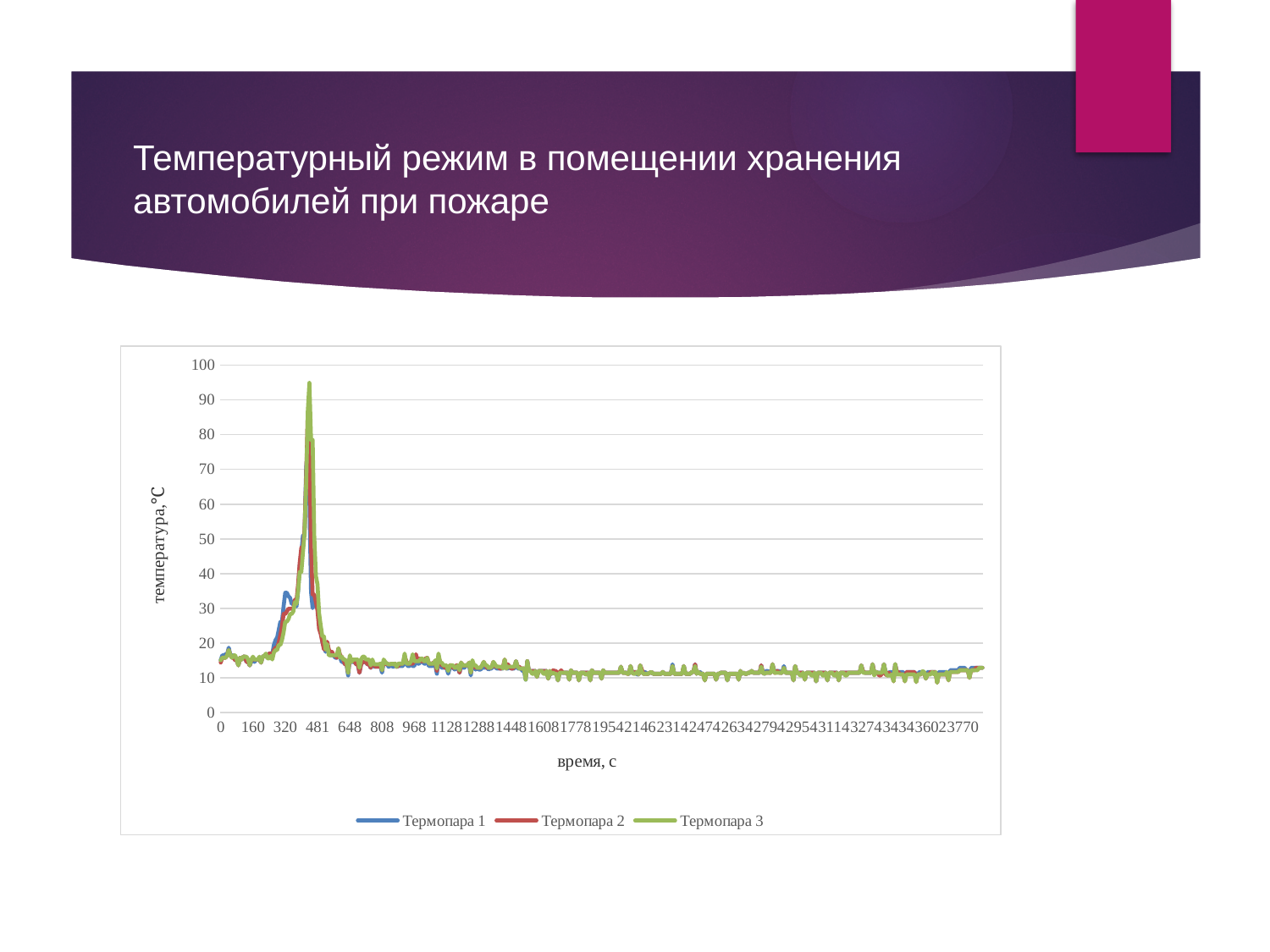

# Температурный режим в помещении хранения автомобилей при пожаре

### Chart

| Category |  |  |  |
|---|---|---|---|
| 0 | 15.1 | 14.4 | 15.1 |
| 9 | 16.5 | 15.8 | 15.8 |
| 16 | 16.5 | 15.8 | 15.8 |
| 25 | 16.8 | 15.8 | 15.8 |
| 32 | 16.8 | 16.5 | 16.5 |
| 40 | 18.7 | 18.0 | 18.0 |
| 49 | 16.5 | 16.5 | 16.5 |
| 56 | 16.5 | 15.8 | 15.8 |
| 65 | 16.5 | 15.8 | 16.5 |
| 72 | 15.1 | 15.1 | 16.5 |
| 80 | 15.1 | 15.1 | 15.1 |
| 89 | 13.6 | 13.6 | 13.6 |
| 96 | 15.8 | 15.8 | 15.8 |
| 105 | 15.3 | 15.3 | 15.3 |
| 112 | 16.1 | 16.1 | 16.1 |
| 120 | 16.1 | 16.1 | 16.1 |
| 129 | 14.6 | 14.6 | 16.1 |
| 136 | 14.6 | 14.6 | 15.3 |
| 145 | 13.6 | 13.6 | 13.6 |
| 152 | 14.6 | 15.3 | 15.3 |
| 160 | 15.3 | 15.3 | 16.1 |
| 169 | 14.6 | 15.3 | 15.3 |
| 176 | 15.3 | 15.3 | 15.3 |
| 185 | 15.3 | 15.3 | 15.3 |
| 192 | 15.3 | 15.3 | 16.1 |
| 200 | 14.4 | 14.4 | 14.4 |
| 209 | 16.1 | 16.1 | 16.1 |
| 216 | 16.3 | 16.3 | 16.3 |
| 225 | 16.3 | 16.3 | 17.0 |
| 232 | 16.3 | 16.3 | 15.6 |
| 240 | 17.0 | 17.0 | 15.6 |
| 249 | 17.0 | 17.0 | 16.3 |
| 256 | 16.8 | 16.8 | 15.3 |
| 265 | 19.5 | 18.0 | 17.3 |
| 272 | 20.9 | 18.7 | 18.0 |
| 280 | 21.6 | 18.7 | 18.0 |
| 289 | 23.8 | 20.2 | 19.5 |
| 296 | 26.2 | 22.4 | 19.5 |
| 305 | 26.2 | 24.8 | 20.9 |
| 312 | 30.6 | 28.4 | 23.1 |
| 320 | 34.5 | 28.4 | 26.2 |
| 329 | 34.5 | 29.1 | 26.2 |
| 336 | 33.5 | 29.9 | 26.9 |
| 345 | 33.0 | 29.9 | 28.4 |
| 352 | 31.3 | 29.9 | 28.4 |
| 360 | 31.3 | 29.9 | 29.1 |
| 369 | 31.8 | 32.5 | 31.8 |
| 376 | 30.6 | 32.3 | 31.3 |
| 385 | 35.2 | 37.1 | 35.2 |
| 392 | 42.4 | 43.2 | 40.5 |
| 400 | 46.1 | 47.5 | 40.5 |
| 409 | 50.9 | 47.5 | 46.1 |
| 416 | 50.9 | 52.6 | 51.6 |
| 425 | 70.7 | 68.3 | 66.1 |
| 433 | 75.1 | 86.0 | 86.7 |
| 440 | 61.6 | 77.3 | 94.9 |
| 449 | 34.7 | 47.5 | 78.5 |
| 456 | 30.1 | 34.0 | 78.5 |
| 465 | 32.5 | 34.0 | 50.9 |
| 473 | 32.5 | 31.8 | 39.3 |
| 481 | 32.3 | 29.4 | 36.9 |
| 489 | 26.5 | 24.1 | 28.6 |
| 496 | 24.1 | 22.6 | 25.0 |
| 505 | 20.4 | 20.4 | 21.9 |
| 513 | 19.0 | 18.2 | 21.9 |
| 528 | 17.5 | 18.2 | 18.2 |
| 537 | 19.7 | 20.4 | 19.7 |
| 545 | 17.3 | 18.2 | 16.5 |
| 552 | 16.5 | 17.3 | 16.5 |
| 561 | 16.5 | 17.5 | 16.5 |
| 568 | 16.5 | 16.5 | 16.5 |
| 577 | 15.8 | 16.5 | 16.5 |
| 585 | 15.8 | 15.8 | 16.5 |
| 592 | 17.8 | 18.5 | 18.5 |
| 601 | 15.8 | 16.5 | 15.8 |
| 608 | 14.6 | 16.1 | 16.1 |
| 617 | 14.6 | 15.3 | 15.3 |
| 625 | 13.9 | 13.9 | 15.3 |
| 632 | 13.9 | 13.9 | 14.6 |
| 641 | 10.7 | 11.5 | 11.5 |
| 648 | 15.8 | 15.8 | 16.5 |
| 657 | 14.6 | 15.3 | 14.6 |
| 665 | 14.6 | 15.3 | 15.3 |
| 672 | 14.6 | 14.6 | 15.3 |
| 681 | 13.9 | 13.9 | 15.3 |
| 688 | 13.9 | 13.9 | 15.3 |
| 697 | 11.5 | 11.5 | 12.9 |
| 705 | 13.9 | 13.9 | 15.3 |
| 712 | 14.6 | 14.6 | 16.1 |
| 721 | 14.6 | 14.6 | 16.1 |
| 728 | 14.6 | 14.6 | 15.3 |
| 737 | 13.9 | 13.9 | 15.3 |
| 745 | 13.9 | 13.9 | 15.3 |
| 752 | 12.9 | 12.9 | 13.6 |
| 761 | 14.6 | 14.6 | 15.3 |
| 768 | 13.2 | 13.9 | 13.9 |
| 777 | 13.2 | 13.2 | 13.9 |
| 785 | 13.2 | 13.2 | 13.9 |
| 792 | 13.4 | 13.2 | 13.9 |
| 801 | 13.4 | 14.1 | 14.1 |
| 808 | 11.5 | 12.2 | 12.2 |
| 817 | 14.6 | 14.6 | 15.3 |
| 825 | 13.9 | 13.9 | 14.6 |
| 832 | 14.1 | 14.1 | 14.1 |
| 841 | 13.2 | 13.9 | 13.9 |
| 848 | 13.4 | 13.9 | 13.9 |
| 857 | 13.4 | 14.1 | 14.1 |
| 865 | 13.2 | 13.9 | 13.9 |
| 872 | 14.1 | 14.1 | 14.1 |
| 881 | 13.2 | 13.2 | 13.2 |
| 888 | 13.4 | 13.4 | 14.1 |
| 897 | 13.4 | 14.1 | 14.1 |
| 905 | 13.4 | 14.1 | 14.1 |
| 912 | 13.4 | 14.1 | 14.1 |
| 921 | 16.3 | 16.3 | 17.0 |
| 928 | 14.1 | 14.8 | 14.1 |
| 937 | 13.4 | 14.1 | 14.1 |
| 945 | 13.4 | 14.1 | 14.1 |
| 952 | 14.1 | 14.1 | 14.8 |
| 961 | 13.4 | 14.1 | 16.8 |
| 968 | 13.4 | 14.8 | 14.8 |
| 977 | 16.1 | 16.8 | 14.8 |
| 985 | 14.1 | 14.8 | 14.8 |
| 992 | 14.1 | 15.6 | 14.8 |
| 1001 | 14.8 | 14.8 | 15.6 |
| 1008 | 14.8 | 14.8 | 15.6 |
| 1017 | 14.1 | 14.8 | 14.8 |
| 1025 | 14.1 | 15.6 | 14.8 |
| 1032 | 15.1 | 15.8 | 15.8 |
| 1041 | 13.4 | 14.1 | 14.1 |
| 1048 | 13.4 | 14.1 | 14.1 |
| 1057 | 13.4 | 14.1 | 14.1 |
| 1065 | 13.6 | 14.4 | 14.1 |
| 1072 | 13.6 | 14.4 | 15.1 |
| 1081 | 11.2 | 12.0 | 12.7 |
| 1088 | 16.3 | 16.3 | 17.0 |
| 1097 | 13.6 | 14.4 | 14.4 |
| 1105 | 12.9 | 13.6 | 14.4 |
| 1112 | 12.9 | 13.6 | 13.6 |
| 1121 | 12.9 | 12.9 | 13.6 |
| 1128 | 12.9 | 12.9 | 13.6 |
| 1137 | 11.2 | 12.7 | 12.0 |
| 1145 | 12.9 | 13.6 | 13.6 |
| 1152 | 12.9 | 13.6 | 13.6 |
| 1161 | 12.9 | 12.9 | 13.6 |
| 1168 | 12.4 | 12.9 | 12.9 |
| 1177 | 12.9 | 13.6 | 12.9 |
| 1185 | 12.9 | 13.6 | 13.6 |
| 1192 | 11.5 | 11.5 | 12.2 |
| 1201 | 13.6 | 14.4 | 14.4 |
| 1208 | 12.9 | 13.6 | 13.6 |
| 1217 | 12.9 | 13.6 | 13.6 |
| 1225 | 13.6 | 13.6 | 13.6 |
| 1232 | 13.6 | 13.6 | 13.6 |
| 1241 | 13.6 | 14.4 | 14.4 |
| 1248 | 10.7 | 11.5 | 11.5 |
| 1257 | 14.4 | 14.4 | 15.1 |
| 1265 | 12.9 | 13.6 | 13.6 |
| 1272 | 12.4 | 12.9 | 13.6 |
| 1281 | 12.9 | 12.9 | 12.9 |
| 1288 | 12.4 | 12.9 | 12.9 |
| 1297 | 12.4 | 12.9 | 12.9 |
| 1305 | 12.9 | 13.6 | 13.6 |
| 1312 | 12.9 | 14.6 | 14.6 |
| 1321 | 12.9 | 13.6 | 13.6 |
| 1328 | 12.9 | 12.9 | 13.6 |
| 1337 | 12.4 | 12.9 | 12.9 |
| 1345 | 12.7 | 12.9 | 12.9 |
| 1352 | 12.7 | 13.2 | 13.2 |
| 1361 | 14.1 | 14.6 | 14.6 |
| 1368 | 13.2 | 13.2 | 13.9 |
| 1377 | 12.7 | 13.2 | 13.2 |
| 1385 | 12.7 | 13.2 | 13.2 |
| 1392 | 12.7 | 12.7 | 13.2 |
| 1401 | 12.7 | 12.7 | 13.2 |
| 1408 | 12.7 | 13.2 | 12.7 |
| 1417 | 14.8 | 15.3 | 15.3 |
| 1425 | 12.7 | 12.7 | 12.7 |
| 1432 | 12.7 | 13.9 | 13.2 |
| 1441 | 13.2 | 13.2 | 13.2 |
| 1448 | 12.7 | 12.7 | 13.2 |
| 1457 | 12.7 | 12.7 | 13.2 |
| 1465 | 12.7 | 13.2 | 13.2 |
| 1472 | 14.8 | 14.8 | 14.8 |
| 1481 | 12.7 | 13.2 | 13.2 |
| 1488 | 12.7 | 13.2 | 12.7 |
| 1497 | 12.7 | 12.7 | 12.7 |
| 1505 | 12.0 | 12.7 | 12.7 |
| 1512 | 12.0 | 12.7 | 12.7 |
| 1521 | 9.5 | 10.3 | 9.5 |
| 1528 | 14.8 | 14.8 | 14.8 |
| 1537 | 12.0 | 12.0 | 12.0 |
| 1545 | 12.0 | 12.0 | 12.0 |
| 1552 | 12.0 | 12.0 | 11.2 |
| 1561 | 12.0 | 12.0 | 11.2 |
| 1568 | 12.0 | 12.0 | 12.0 |
| 1577 | 10.3 | 10.3 | 10.3 |
| 1585 | 12.0 | 12.0 | 12.0 |
| 1592 | 12.0 | 12.0 | 12.0 |
| 1601 | 12.0 | 12.0 | 12.0 |
| 1608 | 12.0 | 12.0 | 11.2 |
| 1617 | 12.0 | 12.0 | 11.2 |
| 1625 | 12.0 | 12.0 | 12.0 |
| 1632 | 9.8 | 9.8 | 9.8 |
| 1641 | 11.2 | 12.0 | 12.0 |
| 1648 | 11.2 | 11.2 | 11.2 |
| 1657 | 11.5 | 12.2 | 11.5 |
| 1665 | 12.0 | 12.0 | 11.2 |
| 1680 | 11.2 | 12.0 | 11.2 |
| 1689 | 9.3 | 9.3 | 9.3 |
| 1697 | 11.5 | 11.5 | 11.5 |
| 1704 | 11.5 | 12.2 | 11.5 |
| 1713 | 11.5 | 11.5 | 11.5 |
| 1720 | 11.5 | 11.5 | 11.5 |
| 1729 | 11.5 | 11.5 | 11.5 |
| 1738 | 11.5 | 11.5 | 11.5 |
| 1745 | 9.5 | 9.5 | 9.5 |
| 1754 | 12.2 | 12.2 | 12.2 |
| 1761 | 11.5 | 11.5 | 11.5 |
| 1770 | 11.5 | 11.5 | 11.5 |
| 1778 | 11.5 | 11.5 | 11.5 |
| 1793 | 11.5 | 11.5 | 11.5 |
| 1802 | 9.3 | 9.3 | 9.3 |
| 1810 | 11.5 | 11.5 | 11.5 |
| 1817 | 11.5 | 11.5 | 11.5 |
| 1826 | 11.5 | 11.5 | 11.5 |
| 1833 | 11.5 | 11.5 | 11.0 |
| 1842 | 11.5 | 11.5 | 11.0 |
| 1850 | 11.5 | 11.5 | 11.5 |
| 1857 | 9.3 | 9.3 | 9.3 |
| 1866 | 12.2 | 12.2 | 12.2 |
| 1873 | 11.5 | 11.5 | 11.5 |
| 1882 | 11.5 | 11.5 | 11.5 |
| 1890 | 11.5 | 11.5 | 11.5 |
| 1898 | 11.5 | 11.5 | 11.5 |
| 1906 | 11.5 | 11.5 | 11.5 |
| 1913 | 9.8 | 9.8 | 9.8 |
| 1922 | 12.2 | 12.2 | 12.2 |
| 1930 | 11.5 | 11.5 | 11.5 |
| 1945 | 11.5 | 11.5 | 11.5 |
| 1954 | 11.5 | 11.5 | 11.5 |
| 1961 | 11.5 | 11.5 | 11.5 |
| 1977 | 11.5 | 11.5 | 11.5 |
| 1986 | 11.5 | 11.5 | 11.5 |
| 1994 | 11.5 | 11.5 | 11.5 |
| 2009 | 11.5 | 11.5 | 11.5 |
| 2018 | 11.5 | 11.5 | 11.5 |
| 2026 | 11.5 | 11.5 | 11.5 |
| 2033 | 13.2 | 13.2 | 13.2 |
| 2042 | 11.5 | 11.5 | 11.5 |
| 2049 | 11.5 | 11.5 | 11.5 |
| 2058 | 11.5 | 11.5 | 11.5 |
| 2066 | 11.5 | 11.2 | 11.2 |
| 2081 | 11.2 | 11.2 | 11.2 |
| 2090 | 13.4 | 13.4 | 13.4 |
| 2098 | 11.5 | 11.5 | 11.5 |
| 2113 | 11.7 | 11.2 | 11.2 |
| 2122 | 11.7 | 11.7 | 11.2 |
| 2130 | 11.0 | 11.7 | 11.7 |
| 2137 | 11.0 | 11.0 | 11.0 |
| 2146 | 13.6 | 13.6 | 13.6 |
| 2153 | 11.7 | 12.4 | 11.7 |
| 2162 | 11.2 | 11.2 | 11.2 |
| 2170 | 11.7 | 11.2 | 11.2 |
| 2185 | 11.2 | 11.2 | 11.2 |
| 2194 | 11.2 | 11.2 | 11.2 |
| 2202 | 11.5 | 11.5 | 11.5 |
| 2209 | 11.7 | 11.7 | 11.7 |
| 2218 | 11.2 | 11.2 | 11.2 |
| 2225 | 11.2 | 11.2 | 11.2 |
| 2234 | 11.2 | 11.2 | 11.2 |
| 2242 | 11.2 | 11.2 | 11.2 |
| 2250 | 11.2 | 11.2 | 11.2 |
| 2258 | 11.2 | 11.2 | 11.2 |
| 2265 | 11.7 | 11.7 | 11.7 |
| 2274 | 11.2 | 11.2 | 11.2 |
| 2281 | 11.2 | 11.2 | 11.2 |
| 2290 | 11.2 | 11.2 | 11.2 |
| 2298 | 11.2 | 11.2 | 11.2 |
| 2305 | 11.2 | 11.2 | 11.2 |
| 2314 | 13.9 | 13.4 | 13.4 |
| 2321 | 11.2 | 11.2 | 11.2 |
| 2330 | 11.2 | 11.2 | 11.2 |
| 2338 | 11.2 | 11.2 | 11.2 |
| 2345 | 11.2 | 11.2 | 11.2 |
| 2354 | 11.2 | 11.2 | 11.2 |
| 2361 | 11.2 | 11.2 | 11.2 |
| 2370 | 13.4 | 13.4 | 13.4 |
| 2378 | 11.2 | 11.2 | 11.2 |
| 2385 | 11.2 | 11.2 | 11.2 |
| 2394 | 11.2 | 11.2 | 11.2 |
| 2401 | 11.2 | 11.2 | 11.2 |
| 2410 | 11.7 | 11.7 | 11.7 |
| 2418 | 11.7 | 11.7 | 11.7 |
| 2425 | 13.9 | 13.9 | 13.4 |
| 2434 | 11.2 | 11.2 | 11.2 |
| 2441 | 11.7 | 11.7 | 11.7 |
| 2450 | 11.7 | 11.2 | 11.2 |
| 2458 | 11.2 | 11.2 | 11.2 |
| 2465 | 11.2 | 11.2 | 11.2 |
| 2474 | 9.3 | 9.3 | 9.3 |
| 2481 | 11.2 | 11.2 | 11.2 |
| 2490 | 11.2 | 11.2 | 11.2 |
| 2498 | 11.2 | 11.2 | 11.2 |
| 2505 | 11.2 | 11.2 | 11.2 |
| 2514 | 11.2 | 11.2 | 11.2 |
| 2521 | 11.2 | 11.2 | 11.2 |
| 2530 | 9.5 | 9.5 | 9.5 |
| 2538 | 11.2 | 11.2 | 11.2 |
| 2545 | 11.2 | 11.2 | 11.2 |
| 2554 | 11.5 | 11.5 | 11.5 |
| 2561 | 11.5 | 11.5 | 11.5 |
| 2570 | 11.5 | 11.5 | 11.5 |
| 2578 | 11.5 | 11.5 | 11.5 |
| 2585 | 9.3 | 9.3 | 9.3 |
| 2594 | 11.2 | 11.2 | 11.2 |
| 2601 | 11.2 | 11.2 | 11.2 |
| 2610 | 11.2 | 11.2 | 11.2 |
| 2618 | 11.2 | 11.2 | 11.2 |
| 2625 | 11.2 | 11.2 | 11.2 |
| 2634 | 11.2 | 11.2 | 11.2 |
| 2641 | 9.5 | 9.5 | 9.5 |
| 2650 | 12.0 | 12.0 | 12.0 |
| 2658 | 11.2 | 11.2 | 11.2 |
| 2665 | 11.5 | 11.5 | 11.5 |
| 2674 | 11.2 | 11.2 | 11.2 |
| 2681 | 11.2 | 11.2 | 11.2 |
| 2690 | 11.5 | 11.5 | 11.5 |
| 2698 | 11.5 | 11.5 | 11.5 |
| 2705 | 12.0 | 12.0 | 12.0 |
| 2714 | 11.5 | 11.5 | 11.5 |
| 2721 | 11.5 | 11.5 | 11.5 |
| 2730 | 11.5 | 11.5 | 11.5 |
| 2738 | 11.5 | 11.5 | 11.5 |
| 2745 | 11.5 | 11.5 | 11.5 |
| 2754 | 13.6 | 13.6 | 13.2 |
| 2761 | 11.5 | 11.5 | 11.5 |
| 2770 | 11.2 | 11.2 | 11.2 |
| 2778 | 12.0 | 11.5 | 11.5 |
| 2785 | 12.0 | 11.5 | 11.5 |
| 2794 | 11.5 | 11.5 | 11.5 |
| 2801 | 11.5 | 11.5 | 11.5 |
| 2810 | 13.9 | 13.9 | 13.9 |
| 2818 | 12.0 | 11.5 | 11.5 |
| 2825 | 12.0 | 11.5 | 11.5 |
| 2834 | 12.0 | 12.0 | 11.5 |
| 2841 | 12.0 | 11.5 | 11.5 |
| 2850 | 11.5 | 11.5 | 11.5 |
| 2858 | 11.5 | 11.5 | 11.5 |
| 2865 | 13.4 | 12.9 | 12.9 |
| 2874 | 11.5 | 11.5 | 11.5 |
| 2881 | 11.5 | 11.5 | 11.5 |
| 2890 | 11.5 | 11.5 | 11.5 |
| 2898 | 11.5 | 11.5 | 11.5 |
| 2905 | 11.5 | 11.5 | 11.5 |
| 2914 | 9.3 | 9.3 | 9.3 |
| 2921 | 13.4 | 13.4 | 13.4 |
| 2930 | 11.5 | 11.5 | 11.5 |
| 2938 | 11.5 | 11.5 | 11.5 |
| 2945 | 11.5 | 11.5 | 10.7 |
| 2954 | 11.5 | 11.5 | 10.7 |
| 2961 | 11.5 | 11.5 | 11.5 |
| 2970 | 9.5 | 9.5 | 9.5 |
| 2978 | 11.5 | 11.5 | 11.5 |
| 2985 | 11.5 | 11.5 | 11.5 |
| 2994 | 11.5 | 11.5 | 11.5 |
| 3001 | 11.5 | 11.5 | 10.7 |
| 3010 | 11.5 | 11.5 | 10.7 |
| 3018 | 11.5 | 11.5 | 11.5 |
| 3026 | 9.0 | 9.0 | 9.0 |
| 3034 | 11.5 | 11.5 | 11.5 |
| 3041 | 11.5 | 11.5 | 11.5 |
| 3050 | 11.5 | 11.5 | 11.5 |
| 3058 | 11.5 | 11.5 | 10.7 |
| 3066 | 11.5 | 11.5 | 10.7 |
| 3074 | 11.5 | 11.5 | 11.5 |
| 3081 | 9.3 | 9.3 | 9.3 |
| 3090 | 11.5 | 11.5 | 11.5 |
| 3098 | 11.5 | 11.5 | 11.5 |
| 3106 | 11.5 | 11.5 | 11.5 |
| 3114 | 11.5 | 11.5 | 10.7 |
| 3121 | 11.5 | 11.5 | 10.7 |
| 3130 | 11.5 | 11.5 | 11.5 |
| 3138 | 9.3 | 9.3 | 9.3 |
| 3146 | 11.5 | 11.5 | 11.5 |
| 3154 | 11.5 | 11.5 | 11.5 |
| 3161 | 11.5 | 11.5 | 11.5 |
| 3170 | 11.5 | 11.5 | 10.7 |
| 3178 | 11.5 | 11.5 | 10.7 |
| 3186 | 11.5 | 11.5 | 11.5 |
| 3194 | 11.5 | 11.5 | 11.5 |
| 3201 | 11.5 | 11.5 | 11.5 |
| 3210 | 11.5 | 11.5 | 11.5 |
| 3218 | 11.5 | 11.5 | 11.5 |
| 3226 | 11.5 | 11.5 | 11.5 |
| 3234 | 11.5 | 11.5 | 11.5 |
| 3241 | 11.5 | 11.5 | 11.5 |
| 3250 | 13.6 | 13.6 | 13.6 |
| 3258 | 12.0 | 12.0 | 11.5 |
| 3266 | 11.5 | 11.5 | 11.5 |
| 3274 | 11.5 | 11.5 | 11.5 |
| 3281 | 11.5 | 11.5 | 11.5 |
| 3290 | 11.5 | 11.5 | 11.5 |
| 3297 | 11.5 | 11.5 | 11.5 |
| 3306 | 13.9 | 13.9 | 13.9 |
| 3314 | 11.5 | 11.5 | 10.7 |
| 3321 | 11.7 | 11.7 | 11.7 |
| 3330 | 11.5 | 11.5 | 11.5 |
| 3337 | 11.5 | 10.7 | 11.5 |
| 3346 | 11.5 | 10.7 | 11.5 |
| 3354 | 11.5 | 11.5 | 11.5 |
| 3361 | 13.9 | 13.9 | 13.9 |
| 3370 | 11.7 | 11.0 | 11.7 |
| 3377 | 11.5 | 10.7 | 10.7 |
| 3386 | 11.5 | 11.5 | 10.7 |
| 3394 | 11.7 | 11.0 | 10.7 |
| 3401 | 11.7 | 11.0 | 11.0 |
| 3410 | 9.8 | 9.0 | 9.0 |
| 3417 | 13.9 | 13.9 | 13.9 |
| 3426 | 11.7 | 11.7 | 11.0 |
| 3434 | 11.7 | 11.7 | 11.0 |
| 3441 | 11.7 | 11.0 | 11.0 |
| 3450 | 11.7 | 11.0 | 11.0 |
| 3457 | 11.7 | 11.0 | 11.0 |
| 3466 | 9.8 | 9.0 | 9.0 |
| 3474 | 11.7 | 11.7 | 11.0 |
| 3481 | 11.7 | 11.7 | 11.0 |
| 3490 | 11.7 | 11.7 | 11.0 |
| 3497 | 11.7 | 11.7 | 11.0 |
| 3506 | 11.7 | 11.7 | 11.0 |
| 3514 | 11.7 | 11.7 | 11.0 |
| 3521 | 9.5 | 8.8 | 8.8 |
| 3530 | 11.0 | 11.0 | 11.0 |
| 3537 | 11.7 | 11.0 | 11.0 |
| 3546 | 11.7 | 11.0 | 11.0 |
| 3554 | 11.7 | 11.7 | 11.9 |
| 3569 | 11.7 | 11.7 | 11.7 |
| 3578 | 9.8 | 9.8 | 9.8 |
| 3586 | 11.7 | 11.0 | 11.0 |
| 3593 | 11.7 | 11.0 | 11.0 |
| 3602 | 11.7 | 11.7 | 11.0 |
| 3609 | 11.7 | 11.7 | 11.7 |
| 3618 | 11.7 | 11.7 | 11.0 |
| 3626 | 11.7 | 11.7 | 11.7 |
| 3633 | 9.3 | 8.6 | 8.6 |
| 3642 | 11.7 | 11.0 | 11.0 |
| 3649 | 11.7 | 11.0 | 11.0 |
| 3658 | 11.7 | 11.0 | 11.0 |
| 3666 | 11.7 | 11.0 | 11.0 |
| 3673 | 11.7 | 11.0 | 11.0 |
| 3682 | 11.7 | 11.0 | 11.7 |
| 3689 | 9.8 | 9.3 | 9.3 |
| 3698 | 12.2 | 11.7 | 11.7 |
| 3706 | 12.2 | 11.7 | 11.7 |
| 3714 | 12.2 | 11.7 | 11.7 |
| 3722 | 12.2 | 11.7 | 11.7 |
| 3729 | 12.2 | 11.7 | 11.7 |
| 3738 | 12.2 | 11.7 | 11.7 |
| 3746 | 12.9 | 12.2 | 12.2 |
| 3761 | 12.9 | 12.2 | 12.2 |
| 3770 | 12.9 | 12.2 | 12.2 |
| 3778 | 12.9 | 12.2 | 12.2 |
| 3785 | 12.2 | 12.2 | 12.2 |
| 3794 | 12.2 | 12.2 | 12.2 |
| 3801 | 10.7 | 10.0 | 10.0 |
| 3810 | 12.9 | 12.2 | 12.2 |
| 3818 | 12.9 | 12.2 | 12.2 |
| 3825 | 12.9 | 12.2 | 12.2 |
| 3834 | 12.9 | 12.9 | 12.2 |
| 3841 | 12.9 | 12.9 | 12.2 |
| 3850 | 12.9 | 12.9 | 12.9 |
| 3858 | 12.9 | 12.9 | 12.9 |
| 3865 | 12.9 | 12.9 | 12.9 |